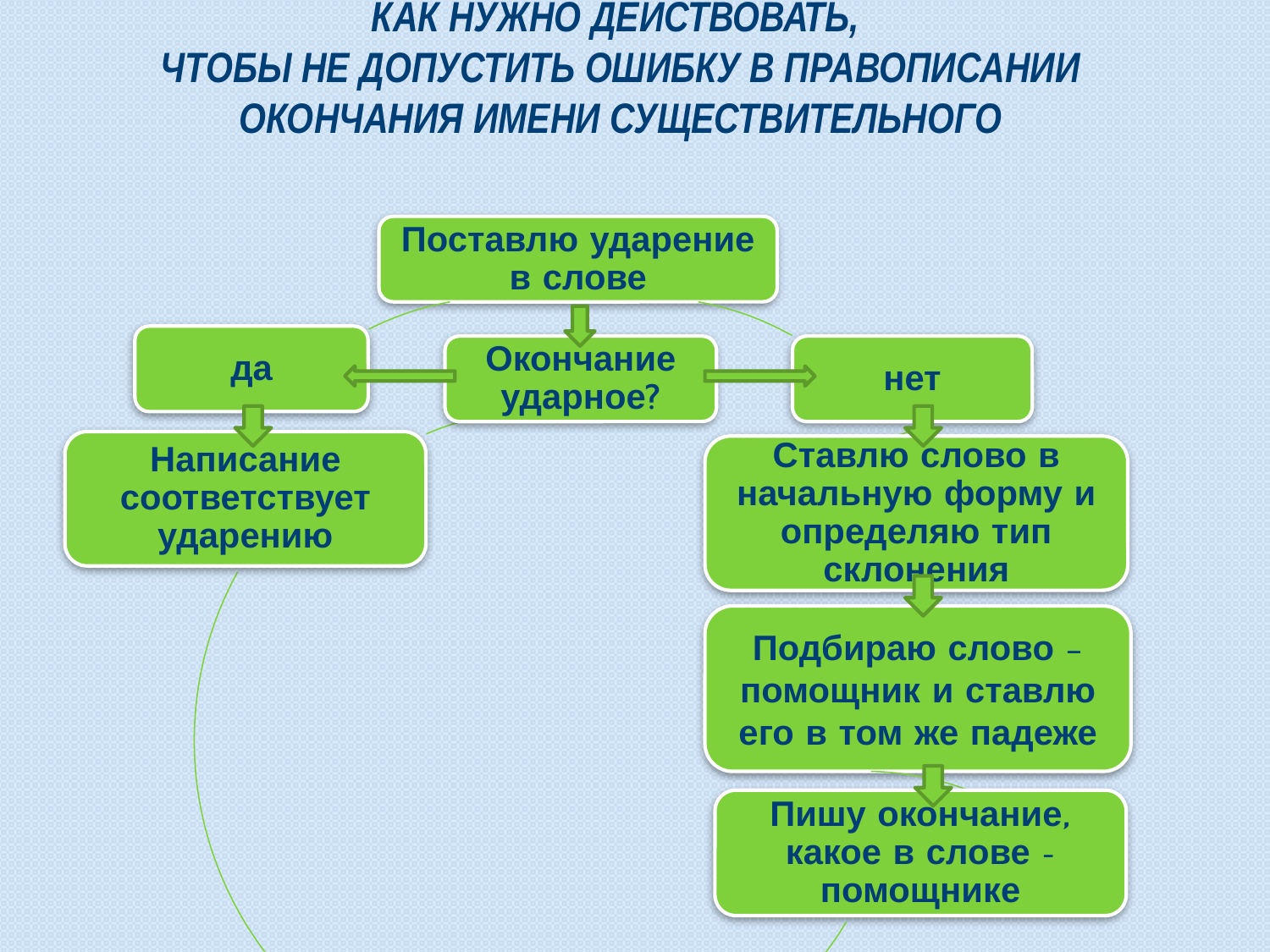

# Как нужно действовать, чтобы не допустить ошибку в правописании окончания имени существительного

Поставлю ударение в слове
нет
Ставлю слово в начальную форму и определяю тип склонения
Подбираю слово – помощник и ставлю его в том же падеже
Пишу окончание, какое в слове - помощнике
Написание соответствует ударению
Окончание ударное?
да